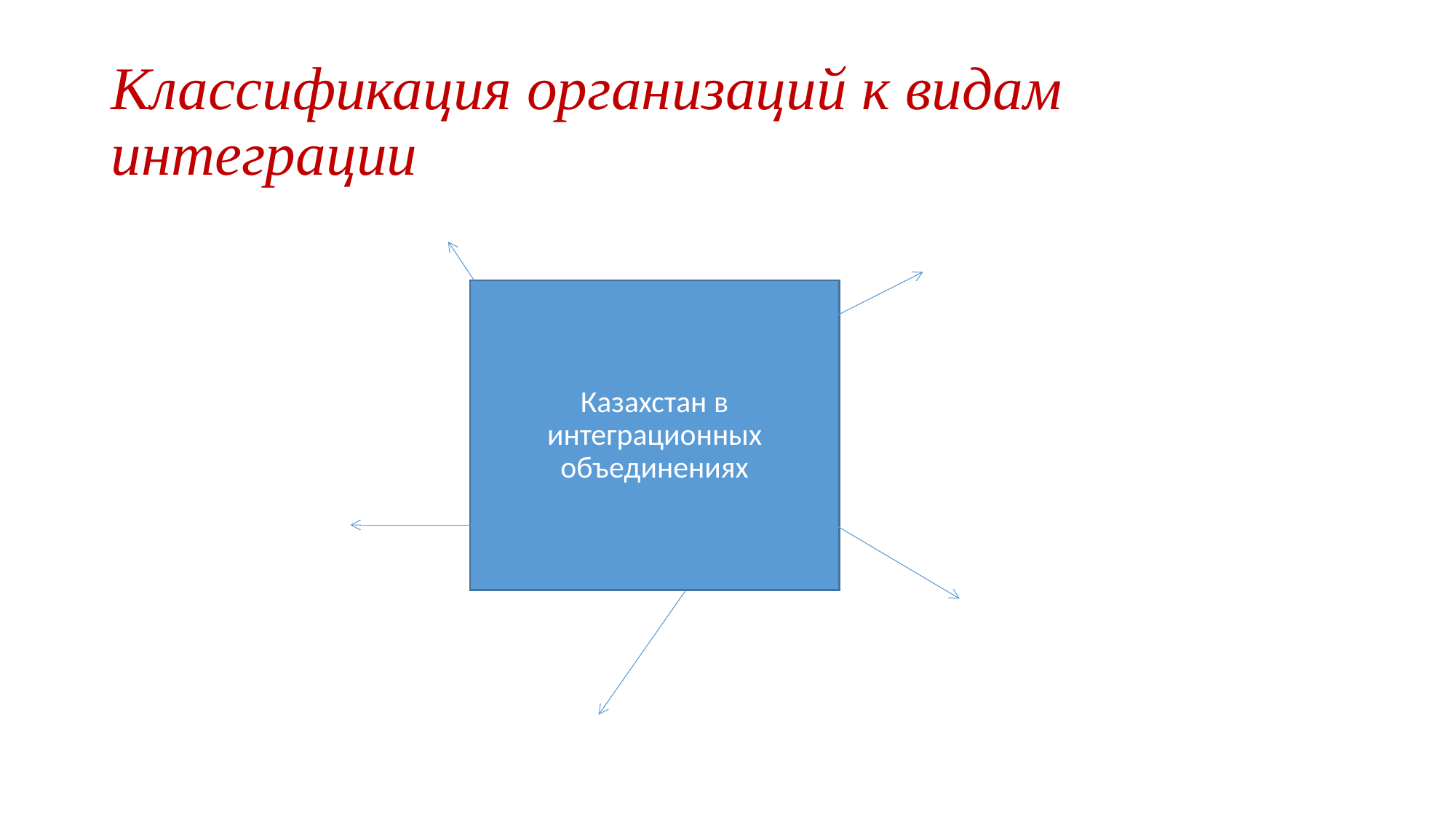

# Классификация организаций к видам интеграции
Казахстан в интеграционных объединениях